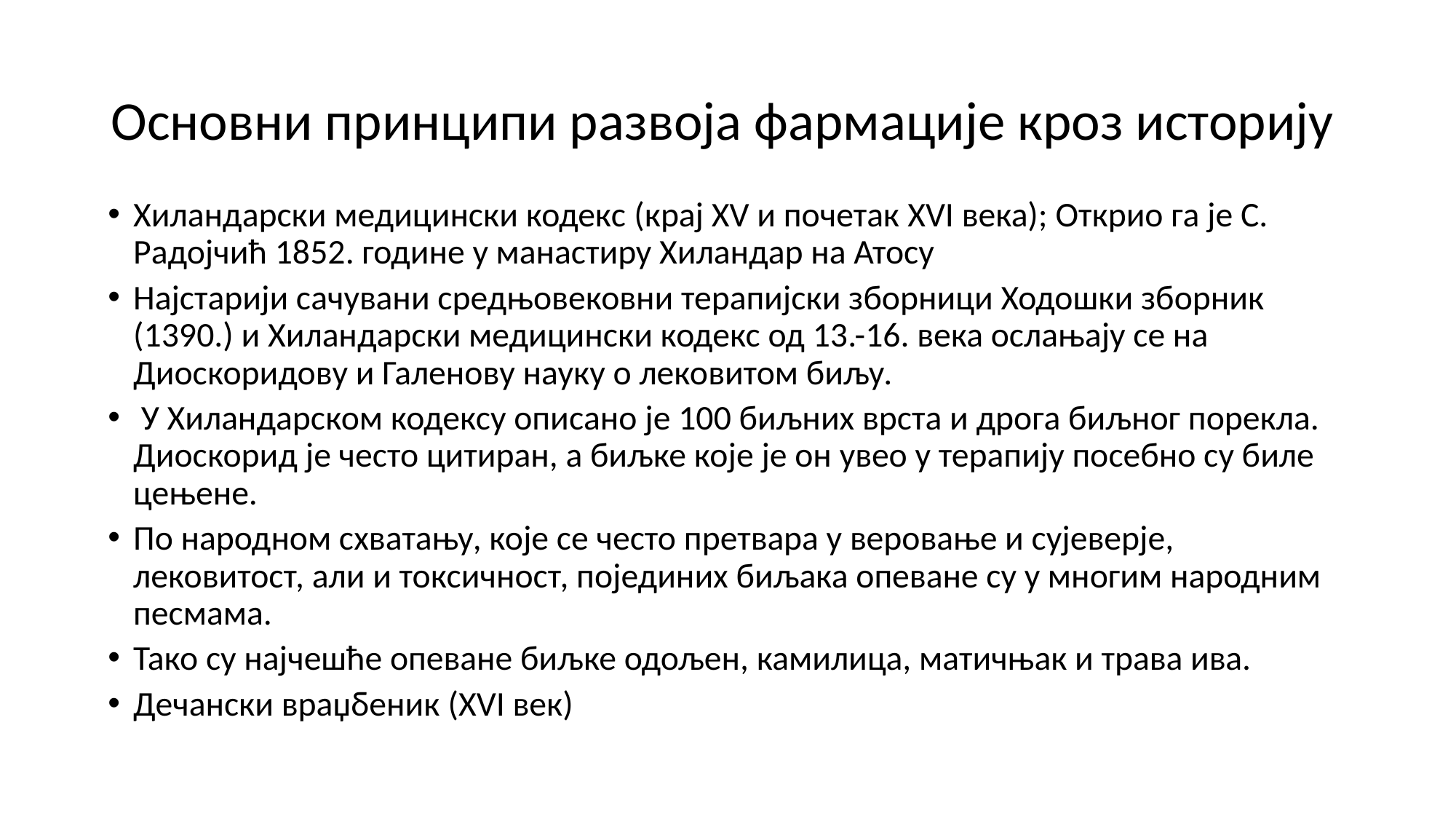

# Основни принципи развоја фармације кроз историју
Хиландарски медицински кодекс (крај XV и почетак XVI века); Открио га је С. Радојчић 1852. године у манастиру Хиландар на Атосу
Најстарији сачувани средњовековни терапијски зборници Ходошки зборник (1390.) и Хиландарски медицински кодекс од 13.-16. века ослањају се на Диоскоридову и Галенову науку о лековитом биљу.
 У Хиландарском кодексу описано је 100 биљних врста и дрога биљног порекла. Диоскорид је често цитиран, а биљке које је он увео у терапију посебно су биле цењене.
По народном схватању, које се често претвара у веровање и сујеверје, лековитост, али и токсичност, појединих биљака опеване су у многим народним песмама.
Тако су најчешће опеване биљке одољен, камилица, матичњак и трава ива.
Дечански враџбеник (XVI век)